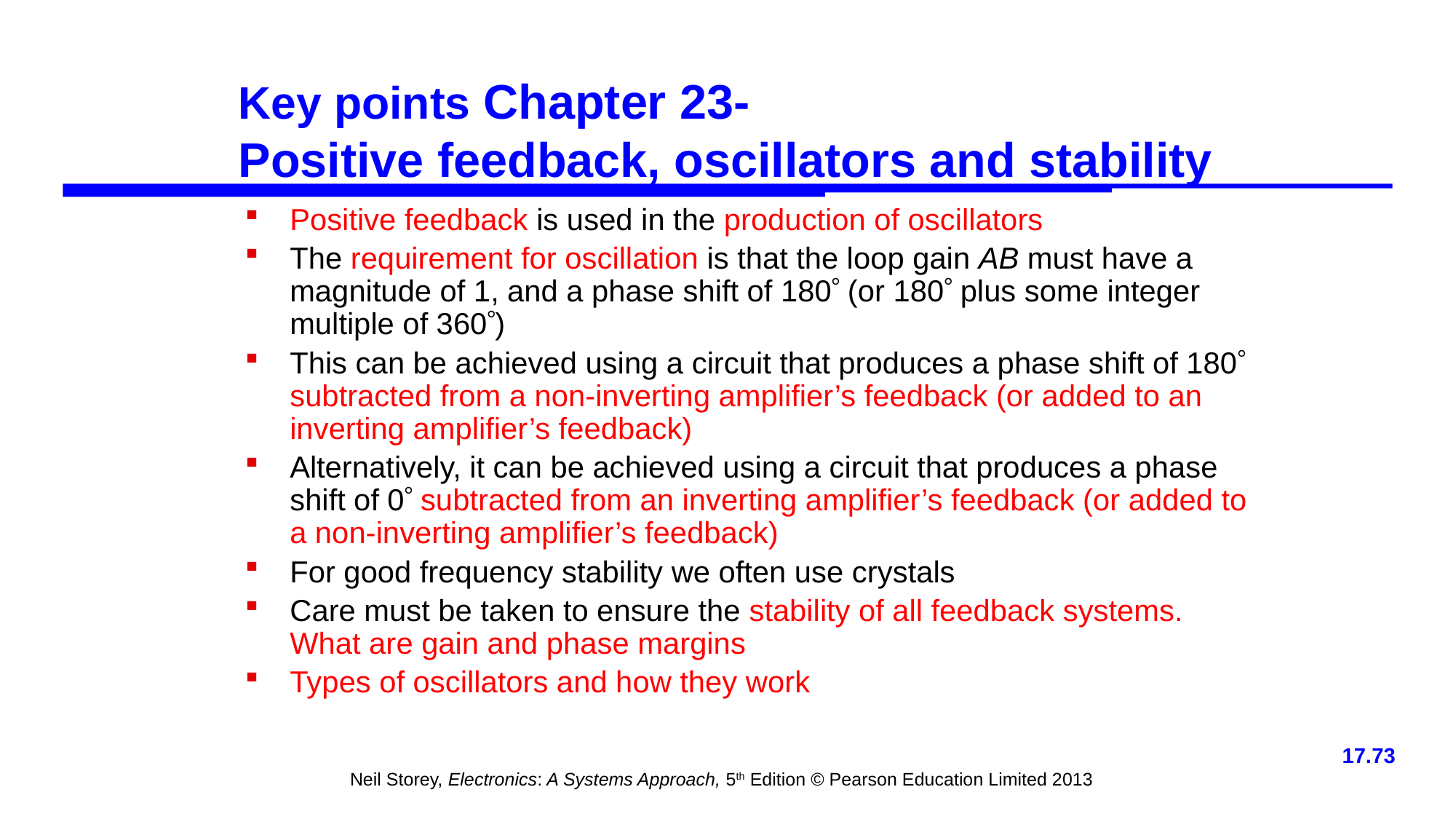

# Key points Chapter 23- Positive feedback, oscillators and stability
Positive feedback is used in the production of oscillators
The requirement for oscillation is that the loop gain AB must have a magnitude of 1, and a phase shift of 180° (or 180° plus some integer multiple of 360°)
This can be achieved using a circuit that produces a phase shift of 180° subtracted from a non-inverting amplifier’s feedback (or added to an inverting amplifier’s feedback)
Alternatively, it can be achieved using a circuit that produces a phase shift of 0° subtracted from an inverting amplifier’s feedback (or added to a non-inverting amplifier’s feedback)
For good frequency stability we often use crystals
Care must be taken to ensure the stability of all feedback systems. What are gain and phase margins
Types of oscillators and how they work